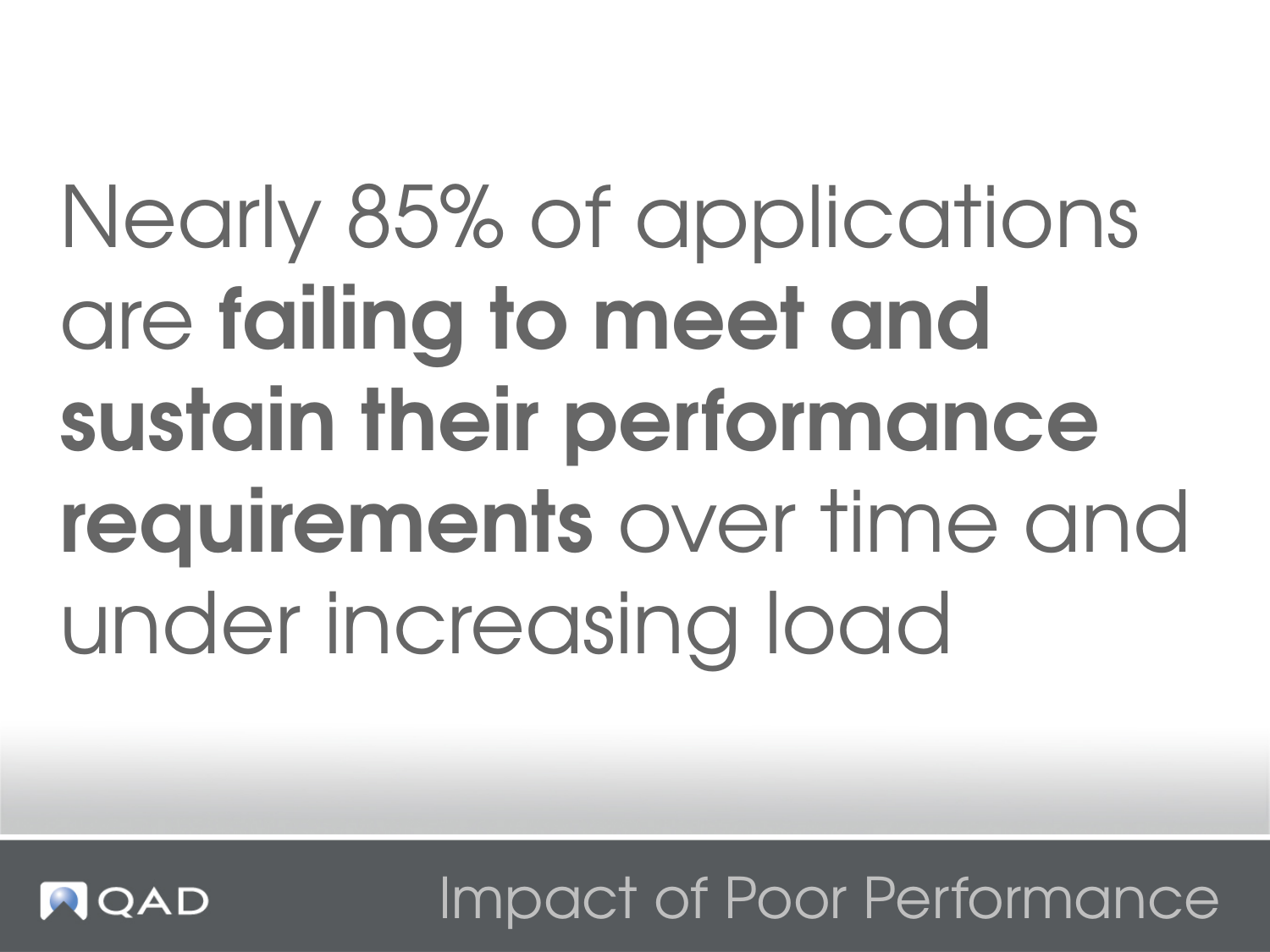

Nearly 85% of applications are failing to meet and sustain their performance requirements over time and under increasing load

# Impact of Poor Performance